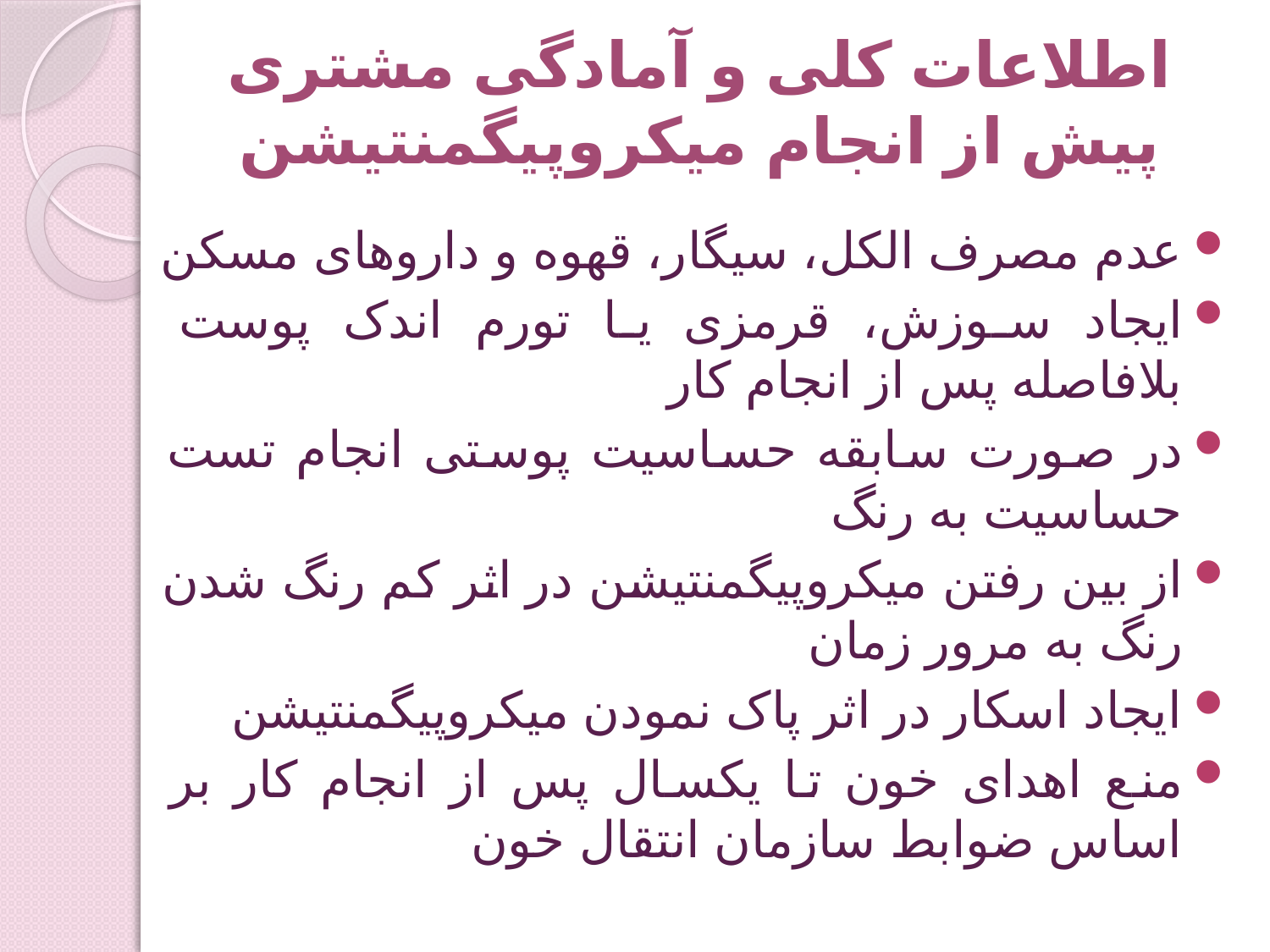

# اطلاعات کلی و آمادگی مشتری پیش از انجام میکروپیگمنتیشن
عدم مصرف الکل، سیگار، قهوه و داروهای مسکن
ایجاد سوزش، قرمزی یا تورم اندک پوست بلافاصله پس از انجام کار
در صورت سابقه حساسیت پوستی انجام تست حساسیت به رنگ
از بین رفتن میکروپیگمنتیشن در اثر کم رنگ شدن رنگ به مرور زمان
ایجاد اسکار در اثر پاک نمودن میکروپیگمنتیشن
منع اهدای خون تا یکسال پس از انجام کار بر اساس ضوابط سازمان انتقال خون